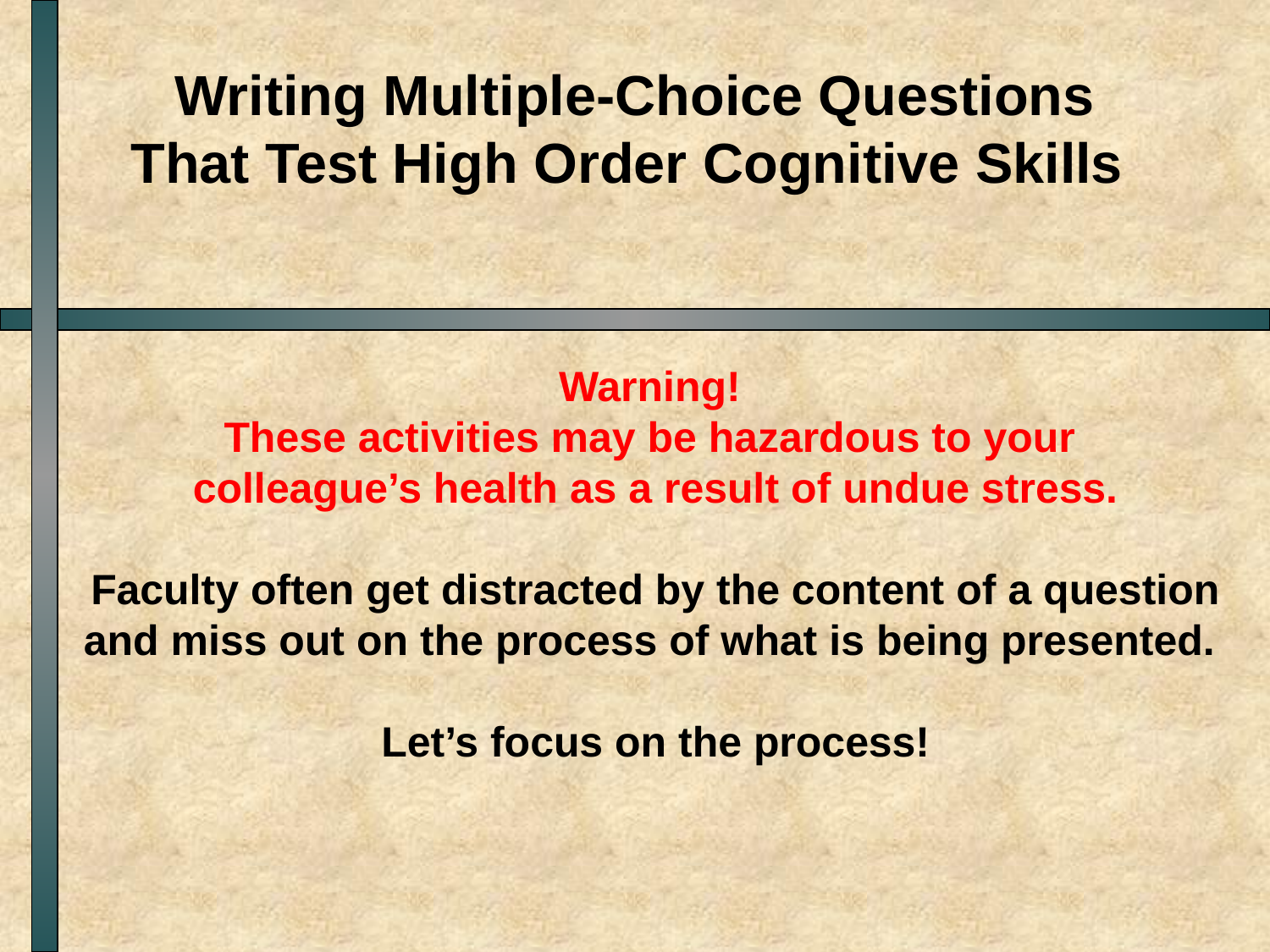

Writing Multiple-Choice Questions
That Test High Order Cognitive Skills

Warning!
These activities may be hazardous to your
colleague’s health as a result of undue stress.

Faculty often get distracted by the content of a question and miss out on the process of what is being presented.

Let’s focus on the process!